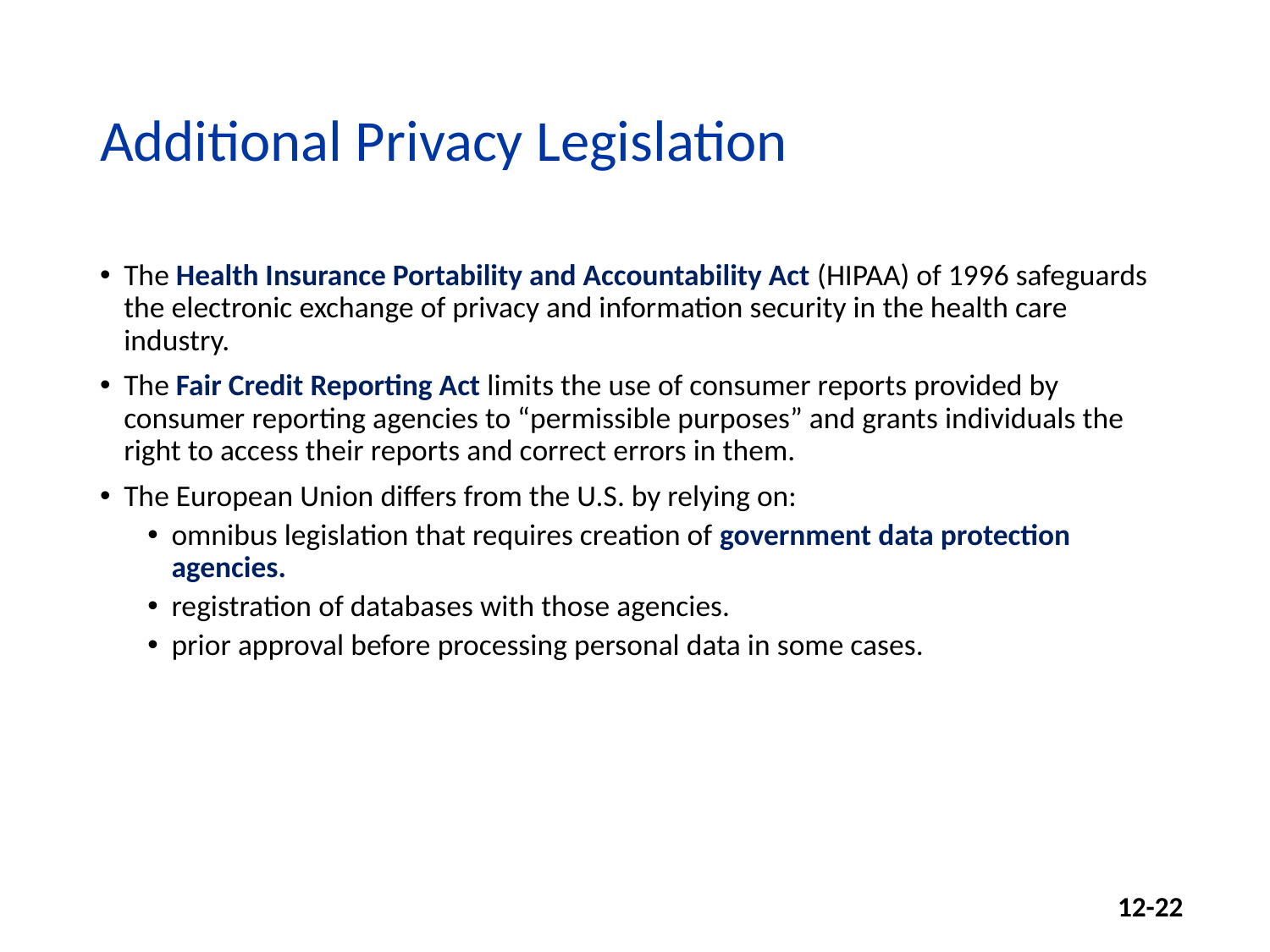

# Additional Privacy Legislation
The Health Insurance Portability and Accountability Act (HIPAA) of 1996 safeguards the electronic exchange of privacy and information security in the health care industry.
The Fair Credit Reporting Act limits the use of consumer reports provided by consumer reporting agencies to “permissible purposes” and grants individuals the right to access their reports and correct errors in them.
The European Union differs from the U.S. by relying on:
omnibus legislation that requires creation of government data protection agencies.
registration of databases with those agencies.
prior approval before processing personal data in some cases.